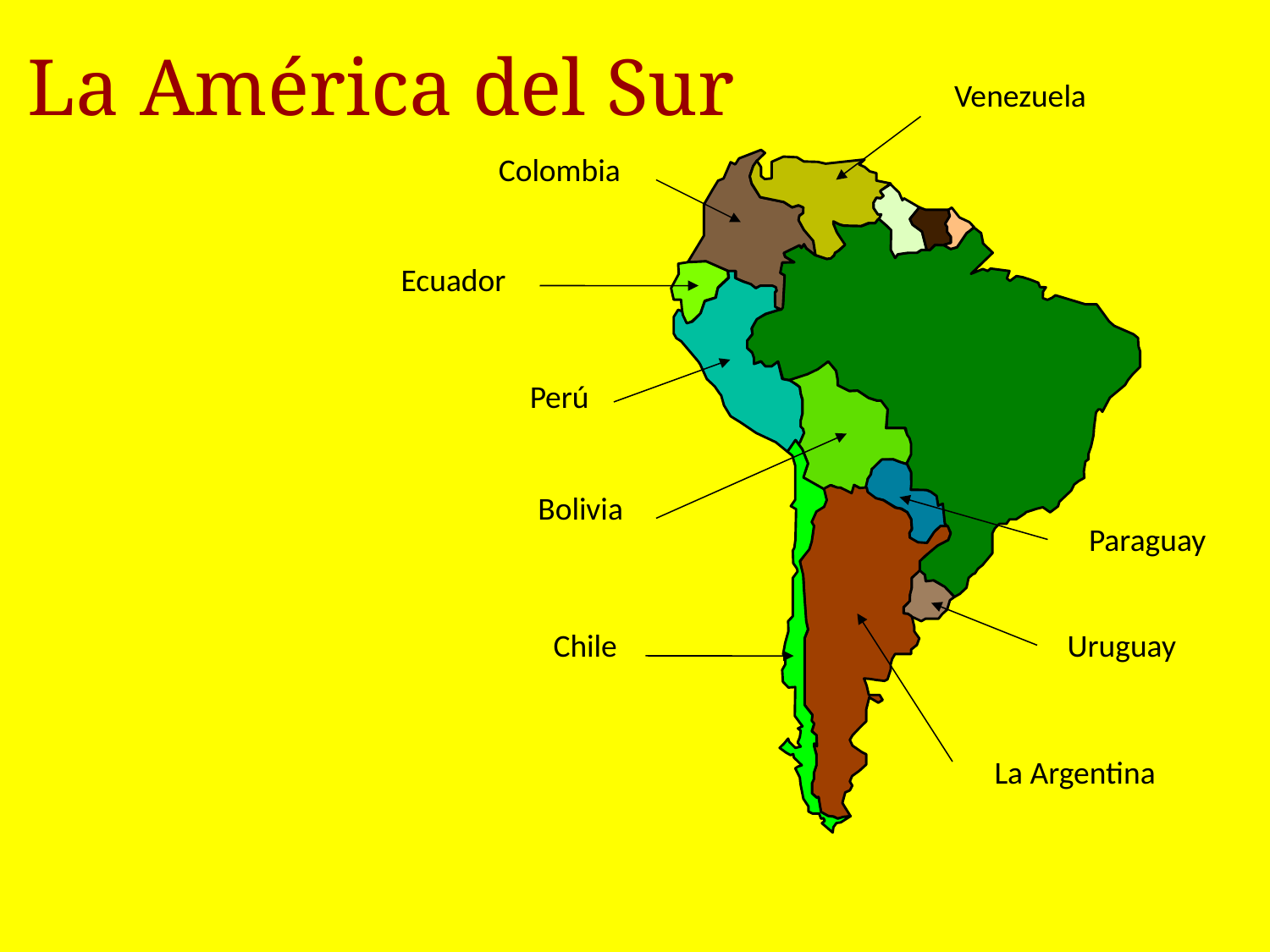

La América del Sur
Venezuela

Colombia

Ecuador

Perú

Bolivia

Paraguay

Uruguay

La Argentina
Chile